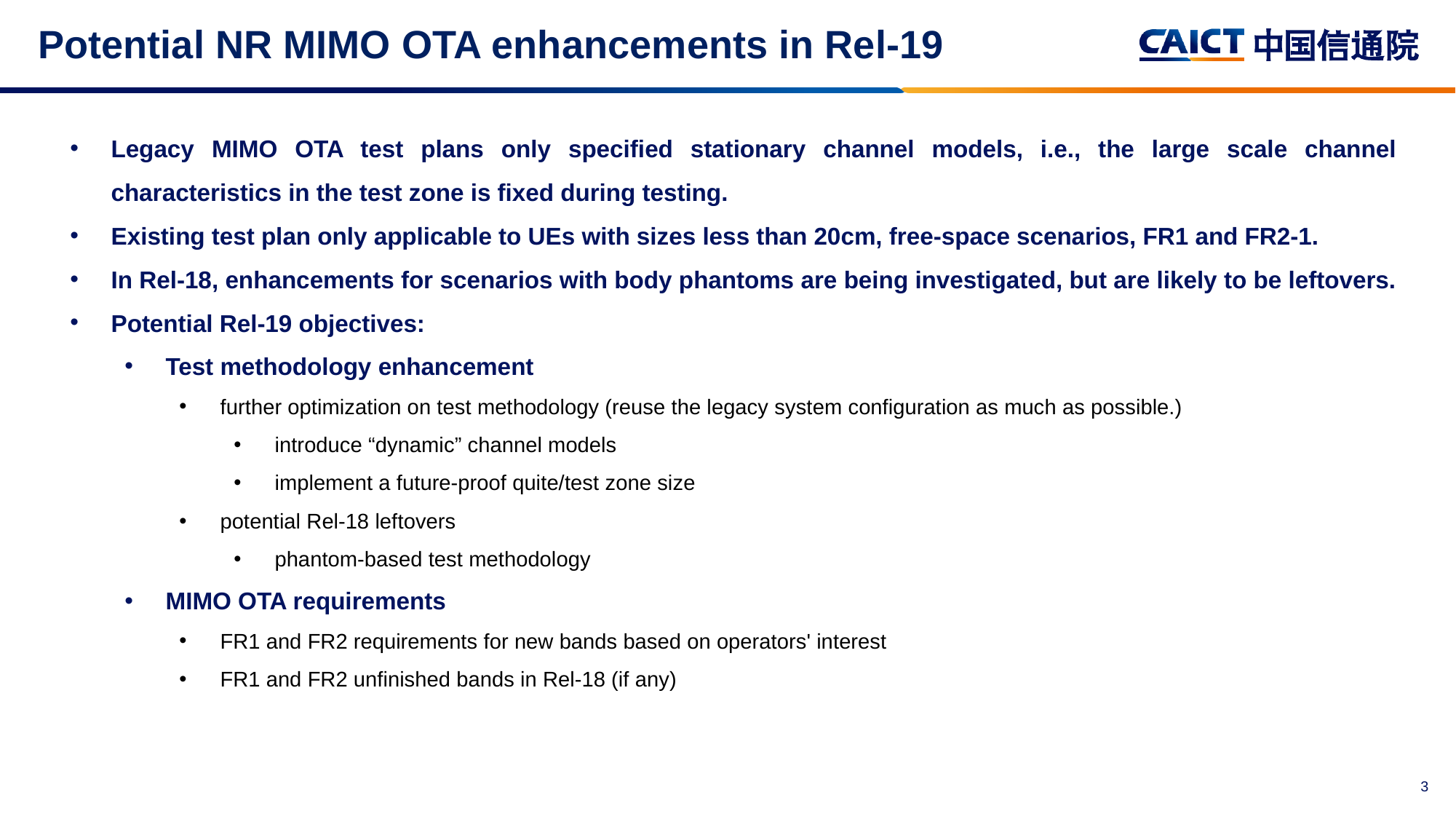

# Potential NR MIMO OTA enhancements in Rel-19
Legacy MIMO OTA test plans only specified stationary channel models, i.e., the large scale channel characteristics in the test zone is fixed during testing.
Existing test plan only applicable to UEs with sizes less than 20cm, free-space scenarios, FR1 and FR2-1.
In Rel-18, enhancements for scenarios with body phantoms are being investigated, but are likely to be leftovers.
Potential Rel-19 objectives:
Test methodology enhancement
further optimization on test methodology (reuse the legacy system configuration as much as possible.)
introduce “dynamic” channel models
implement a future-proof quite/test zone size
potential Rel-18 leftovers
phantom-based test methodology
MIMO OTA requirements
FR1 and FR2 requirements for new bands based on operators' interest
FR1 and FR2 unfinished bands in Rel-18 (if any)